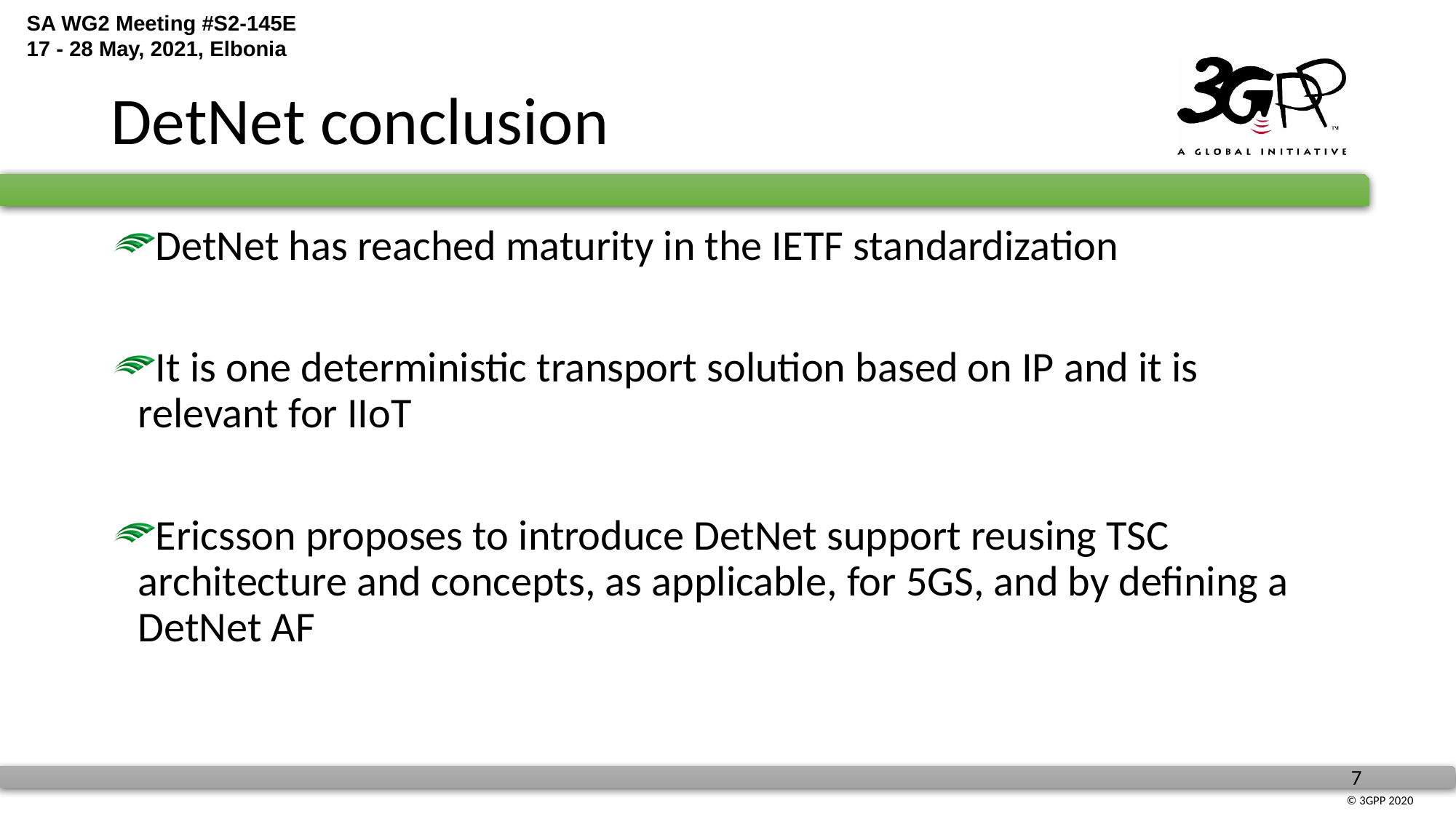

# DetNet conclusion
DetNet has reached maturity in the IETF standardization

It is one deterministic transport solution based on IP and it is relevant for IIoT

Ericsson proposes to introduce DetNet support reusing TSC architecture and concepts, as applicable, for 5GS, and by defining a DetNet AF